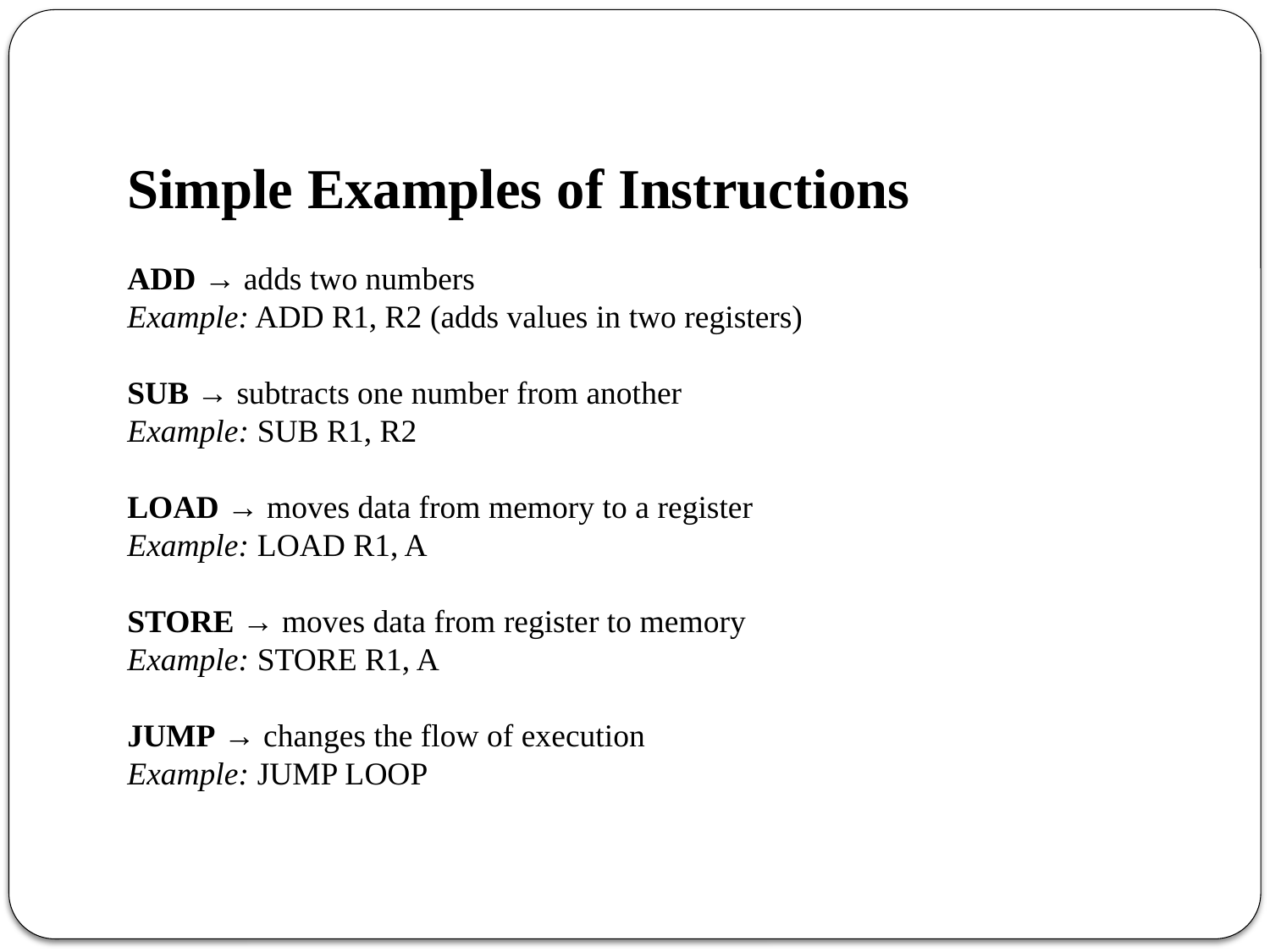

Simple Examples of Instructions

ADD → adds two numbers
Example: ADD R1, R2 (adds values in two registers)

SUB → subtracts one number from another
Example: SUB R1, R2

LOAD → moves data from memory to a register
Example: LOAD R1, A

STORE → moves data from register to memory
Example: STORE R1, A

JUMP → changes the flow of execution
Example: JUMP LOOP